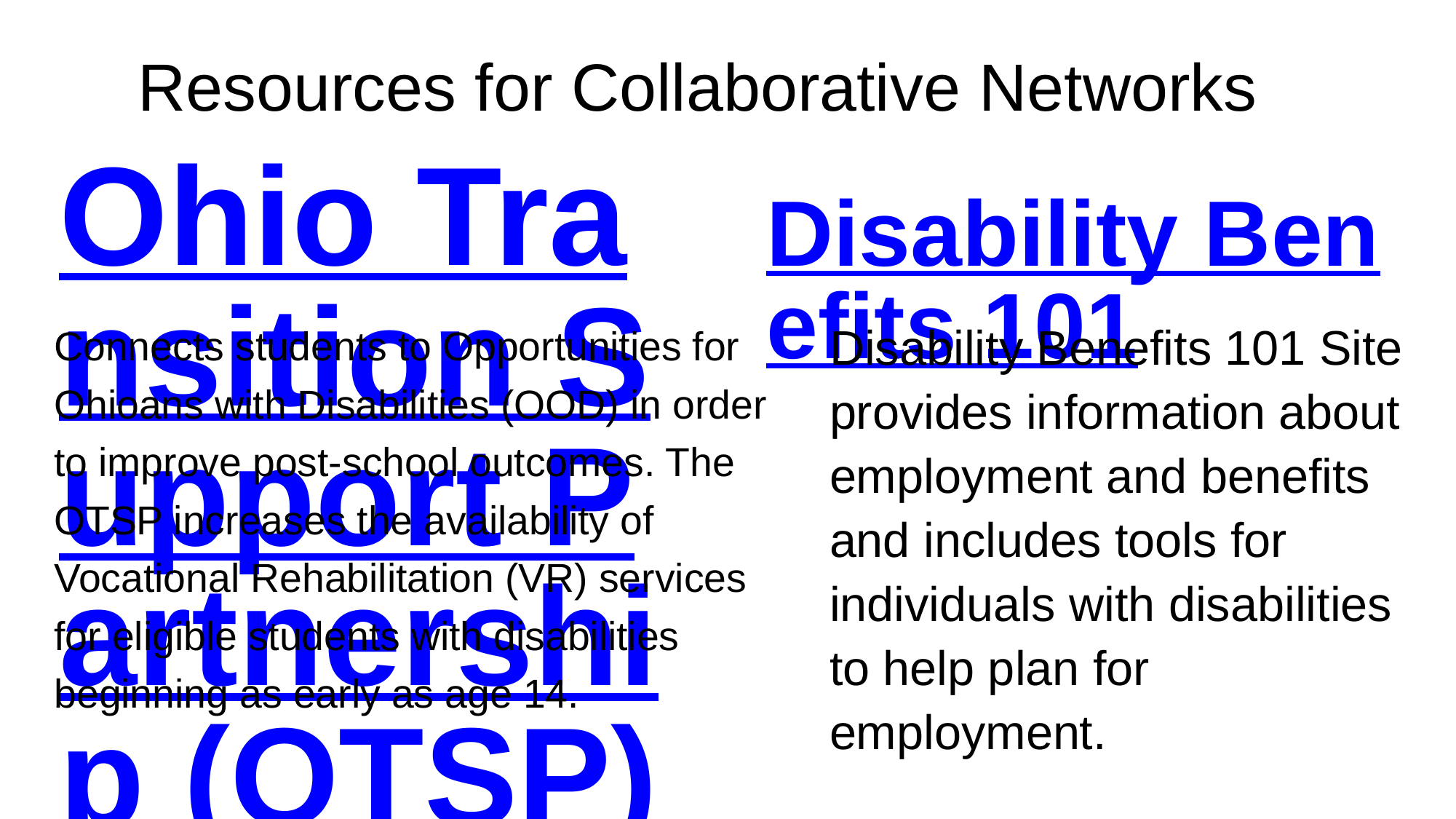

# Resources for Collaborative Networks
Ohio Transition Support Partnership (OTSP)

Disability Benefits 101

Connects students to Opportunities for Ohioans with Disabilities (OOD) in order to improve post-school outcomes. The OTSP increases the availability of Vocational Rehabilitation (VR) services for eligible students with disabilities beginning as early as age 14.

Disability Benefits 101 Site provides information about employment and benefits and includes tools for individuals with disabilities to help plan for employment.